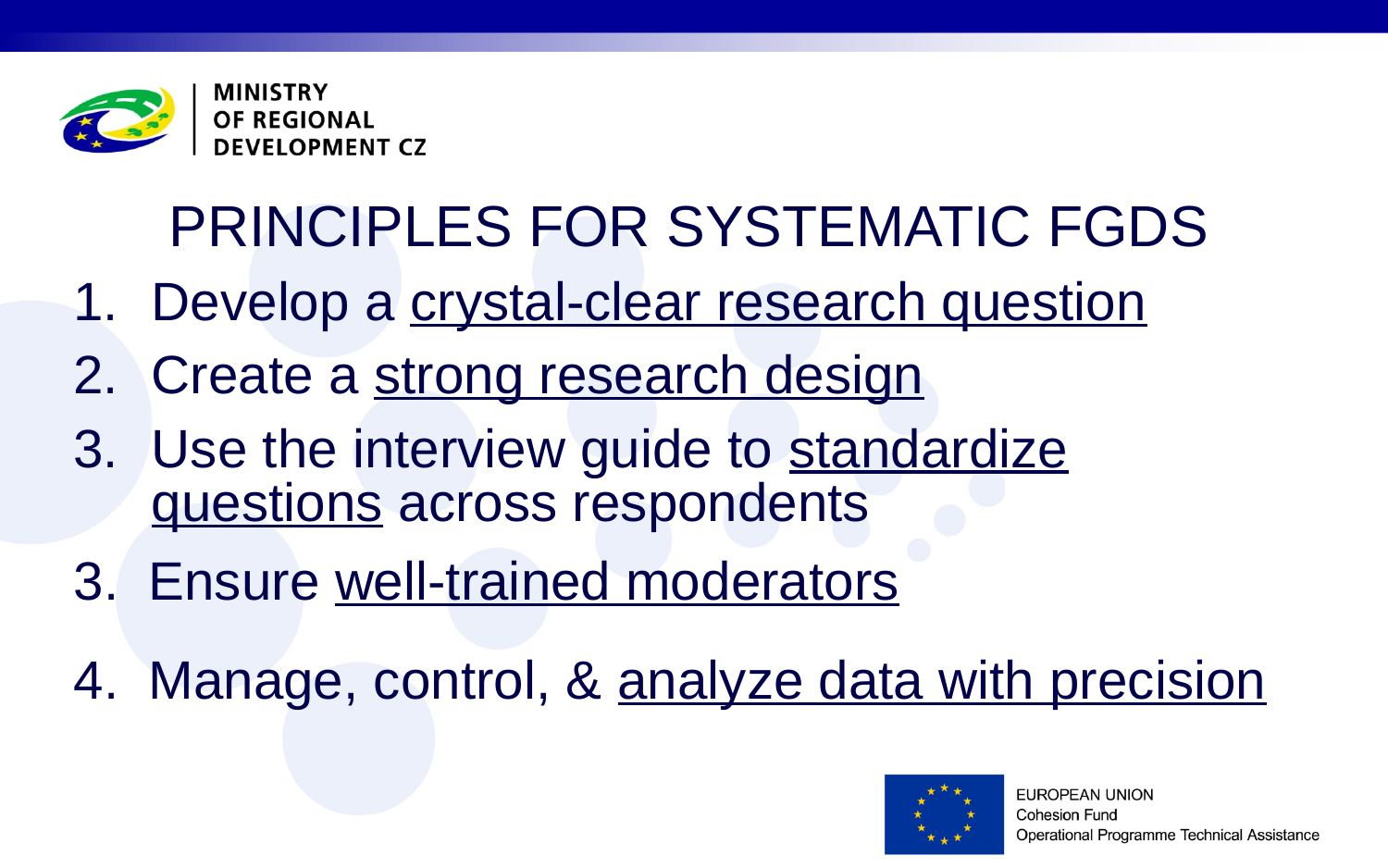

PRINCIPLES FOR SYSTEMATIC FGDS
Develop a crystal-clear research question
Create a strong research design
Use the interview guide to standardize questions across respondents
3.  Ensure well-trained moderators
4.  Manage, control, & analyze data with precision